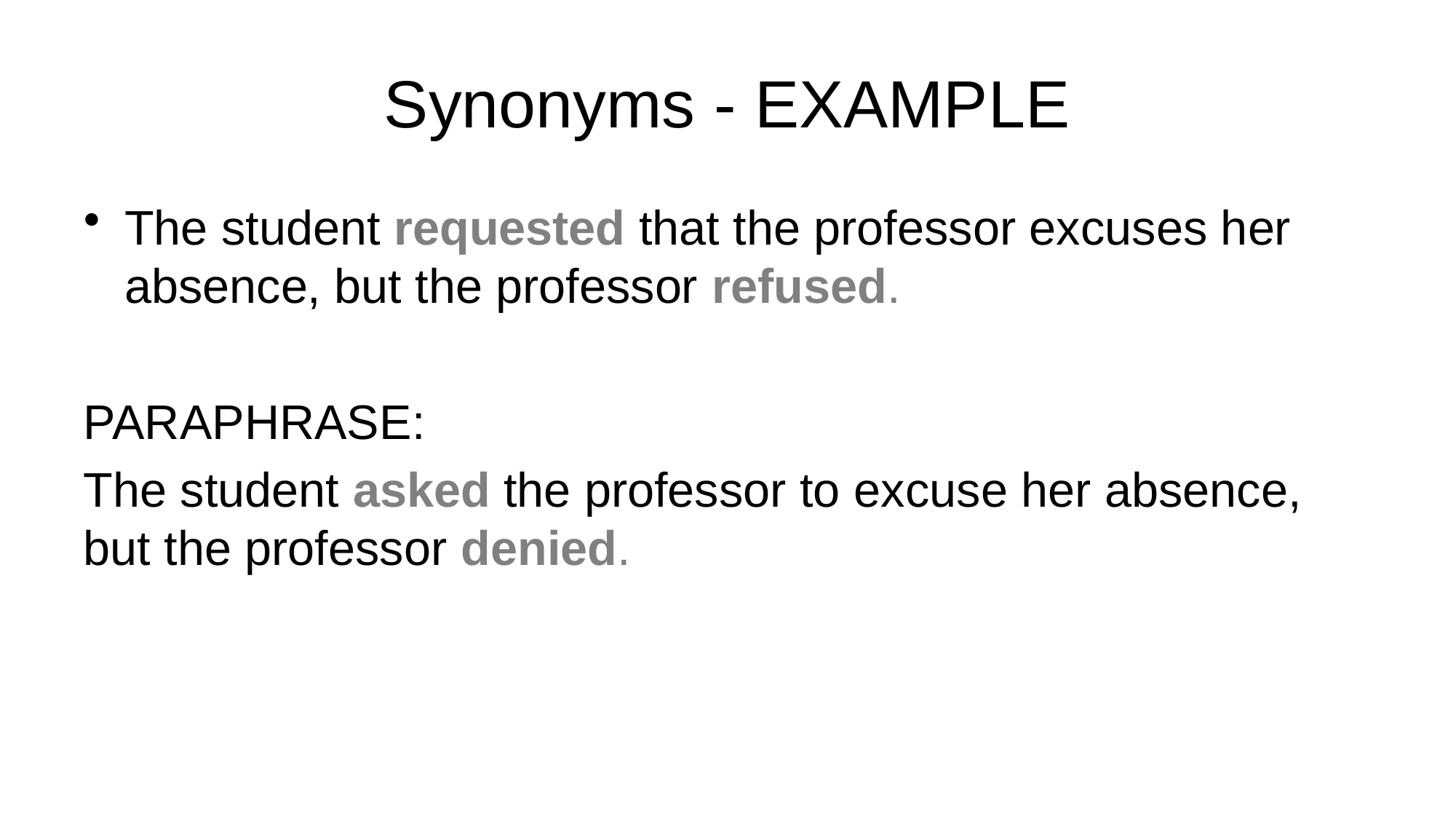

# Synonyms - EXAMPLE
The student requested that the professor excuses her absence, but the professor refused.

PARAPHRASE:
The student asked the professor to excuse her absence, but the professor denied.